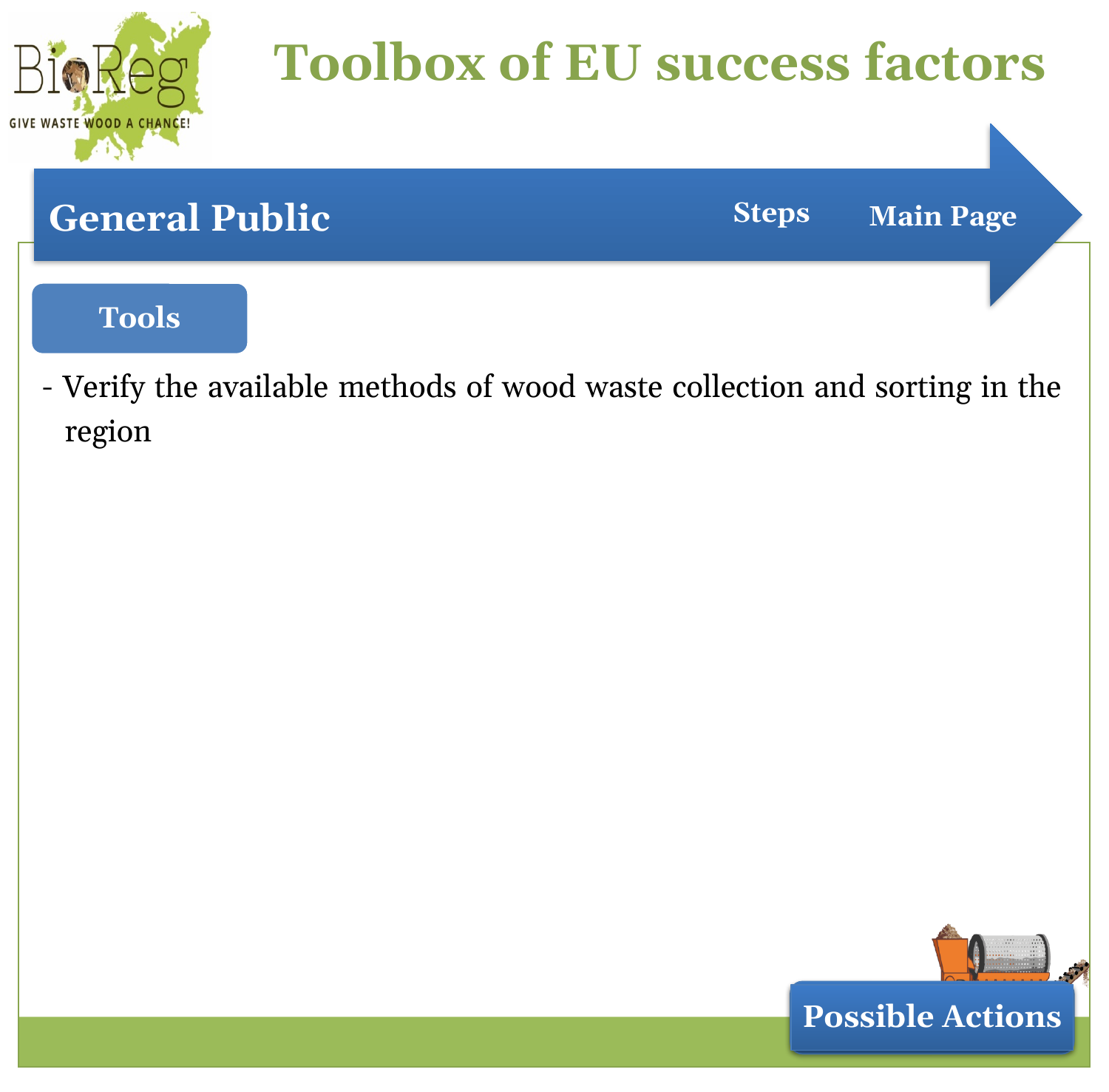

General Public

Steps

Main Page

Tools
- Verify the available methods of wood waste collection and sorting in the region

Possible Actions